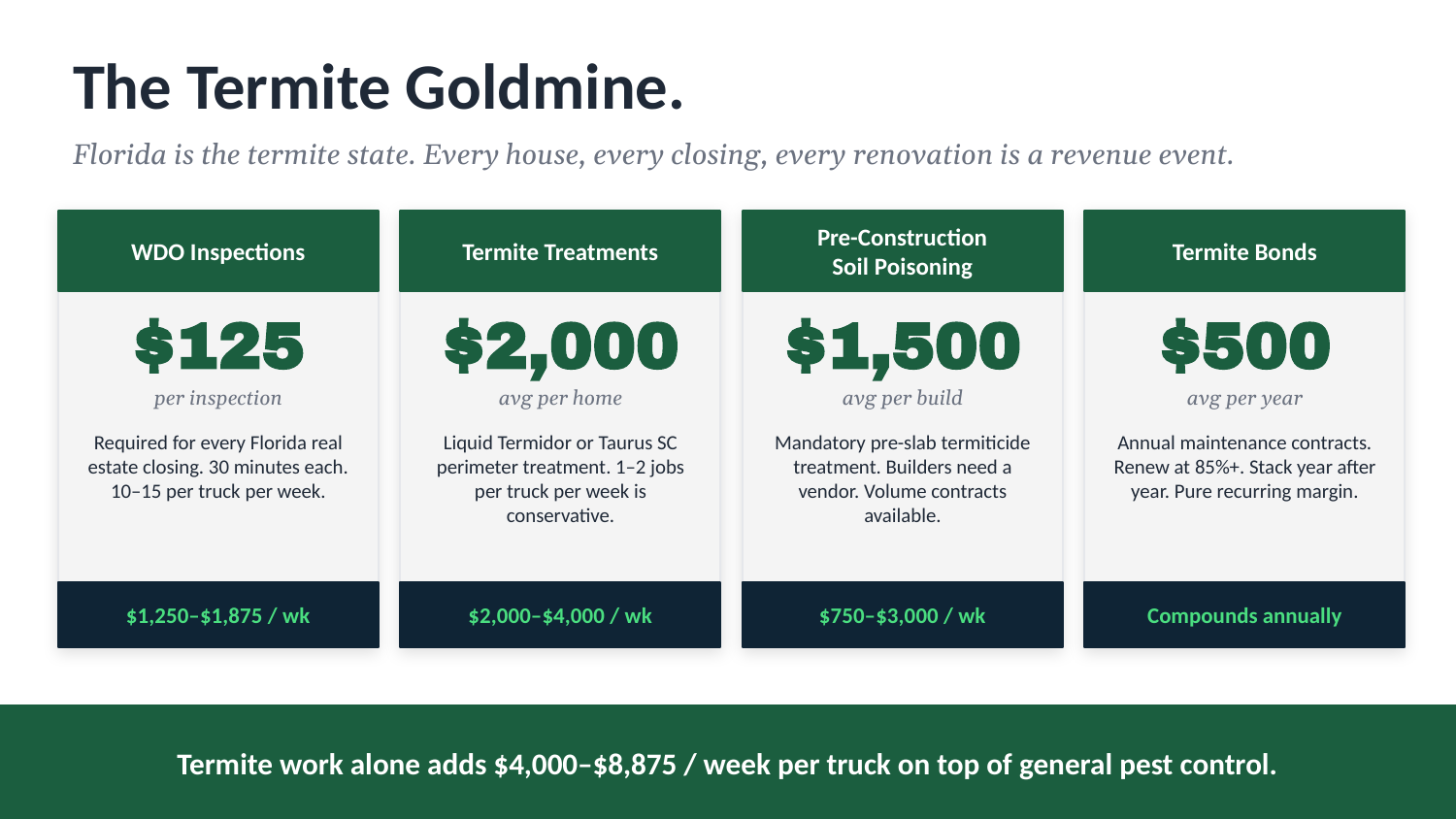

The Termite Goldmine.
Florida is the termite state. Every house, every closing, every renovation is a revenue event.

WDO Inspections

Termite Treatments

Pre-Construction
Soil Poisoning

Termite Bonds
$125
$2,000
$1,500
$500
per inspection
avg per home
avg per build
avg per year
Required for every Florida real estate closing. 30 minutes each. 10–15 per truck per week.
Liquid Termidor or Taurus SC perimeter treatment. 1–2 jobs per truck per week is conservative.
Mandatory pre-slab termiticide treatment. Builders need a vendor. Volume contracts available.
Annual maintenance contracts. Renew at 85%+. Stack year after year. Pure recurring margin.

$1,250–$1,875 / wk

$2,000–$4,000 / wk

$750–$3,000 / wk

Compounds annually

Termite work alone adds $4,000–$8,875 / week per truck on top of general pest control.